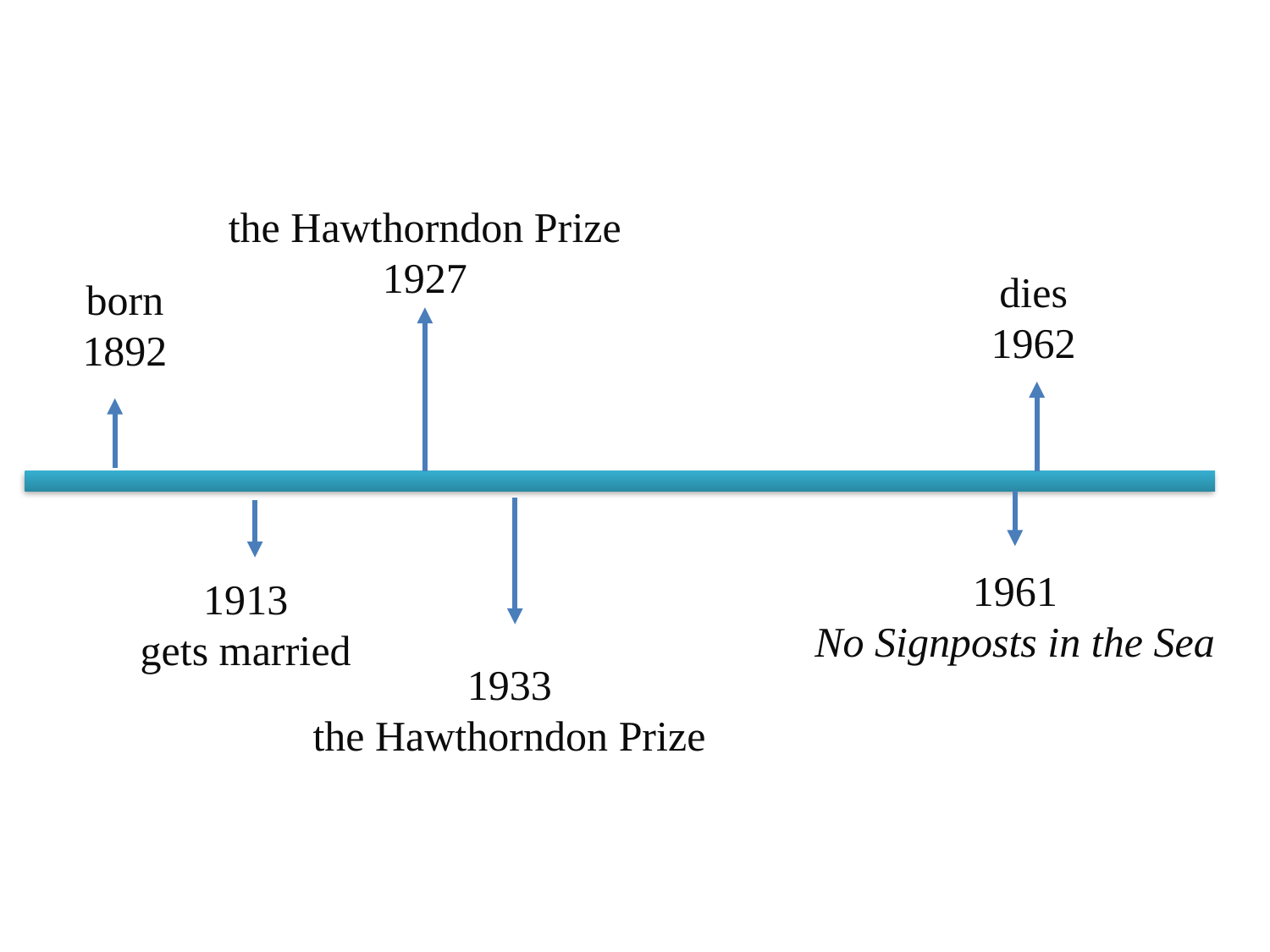

the Hawthorndon Prize
1927
dies
1962
born
1892

1961
No Signposts in the Sea
1913
gets married
1933
the Hawthorndon Prize